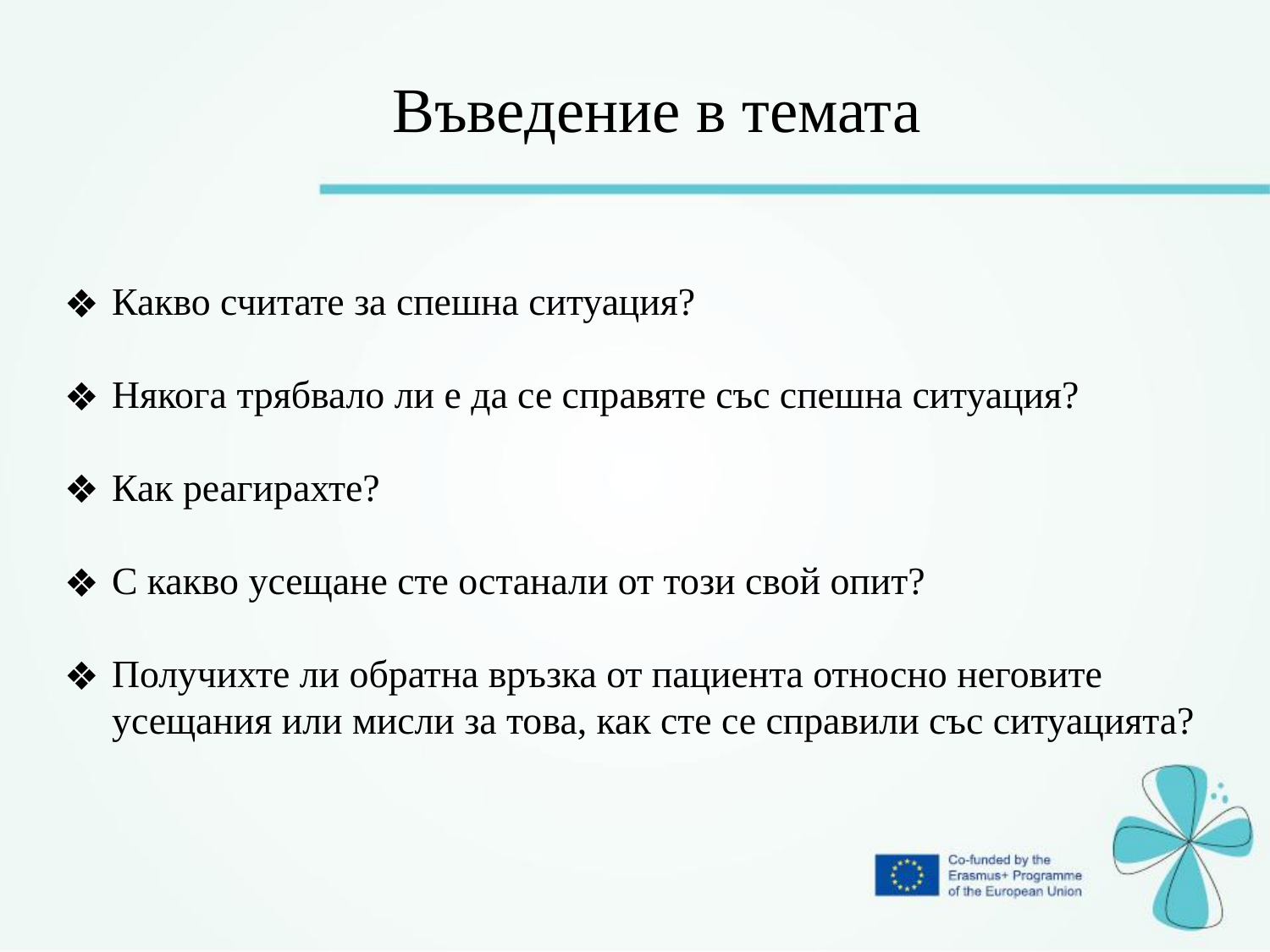

Въведение в темата
Какво считате за спешна ситуация?

Някога трябвало ли е да се справяте със спешна ситуация?

Как реагирахте?

С какво усещане сте останали от този свой опит?

Получихте ли обратна връзка от пациента относно неговите усещания или мисли за това, как сте се справили със ситуацията?